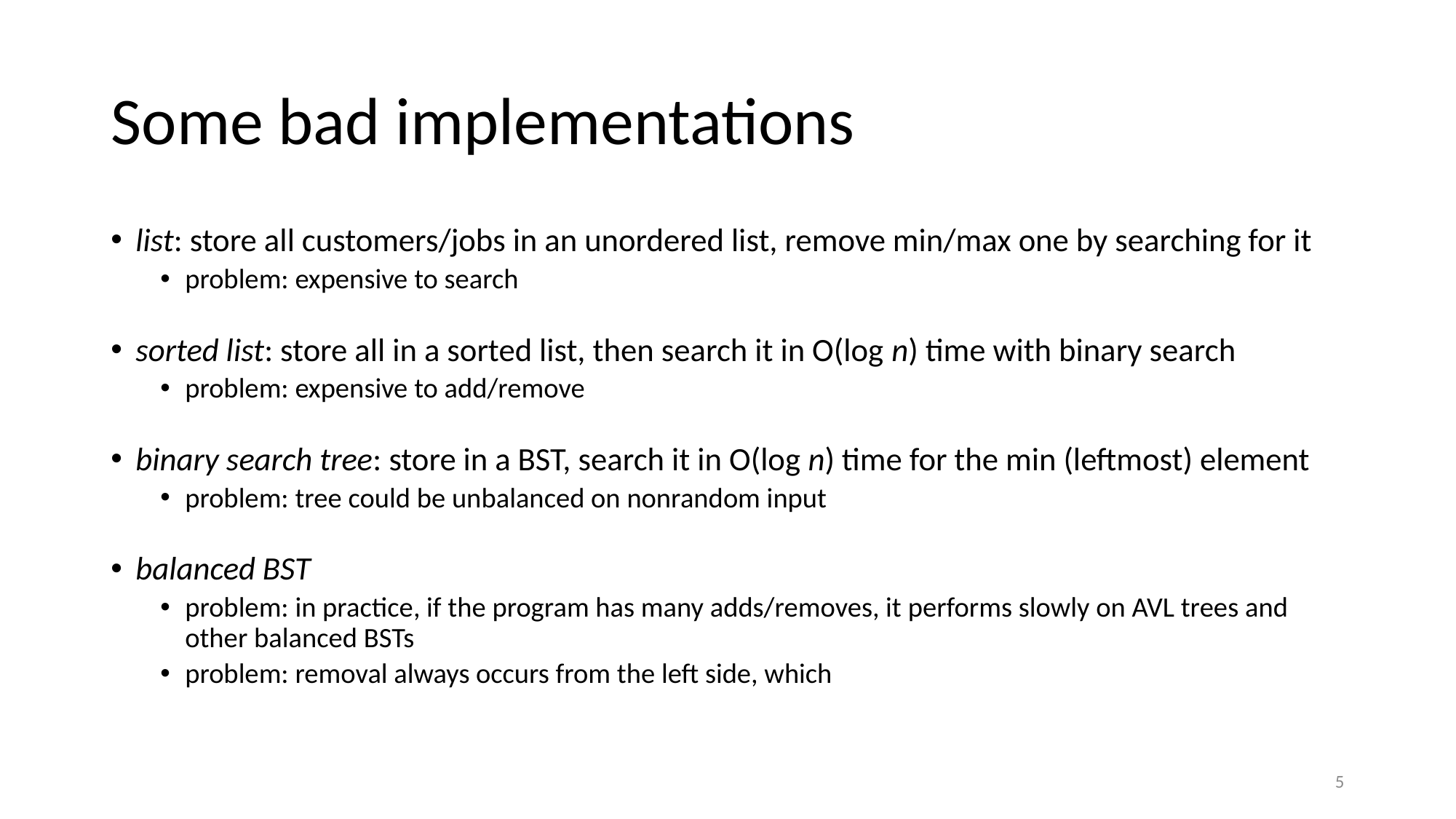

# Some bad implementations
list: store all customers/jobs in an unordered list, remove min/max one by searching for it
problem: expensive to search

sorted list: store all in a sorted list, then search it in O(log n) time with binary search
problem: expensive to add/remove

binary search tree: store in a BST, search it in O(log n) time for the min (leftmost) element
problem: tree could be unbalanced on nonrandom input

balanced BST
problem: in practice, if the program has many adds/removes, it performs slowly on AVL trees and other balanced BSTs
problem: removal always occurs from the left side, which
5